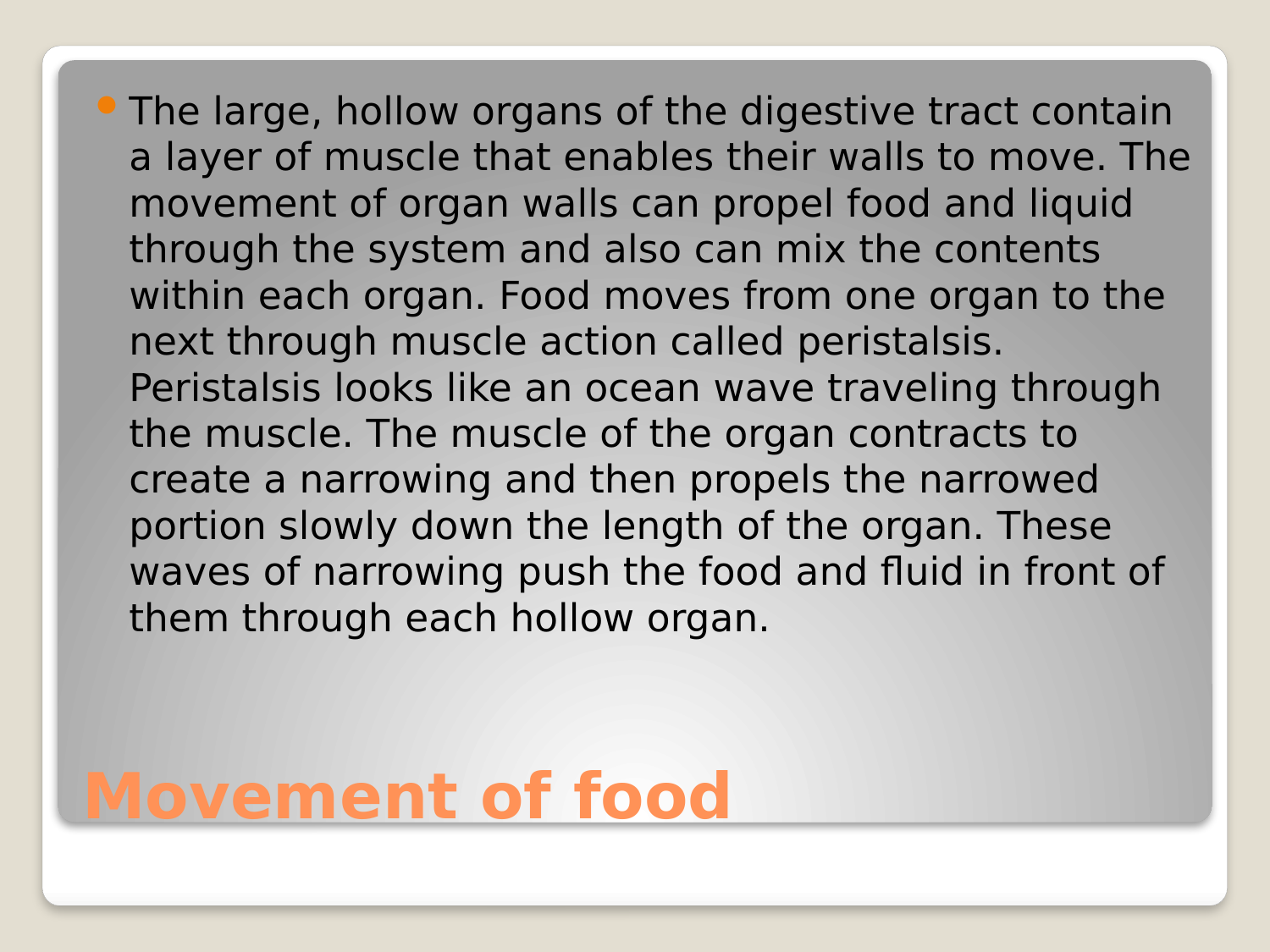

The large, hollow organs of the digestive tract contain a layer of muscle that enables their walls to move. The movement of organ walls can propel food and liquid through the system and also can mix the contents within each organ. Food moves from one organ to the next through muscle action called peristalsis. Peristalsis looks like an ocean wave traveling through the muscle. The muscle of the organ contracts to create a narrowing and then propels the narrowed portion slowly down the length of the organ. These waves of narrowing push the food and fluid in front of them through each hollow organ.
# Movement of food